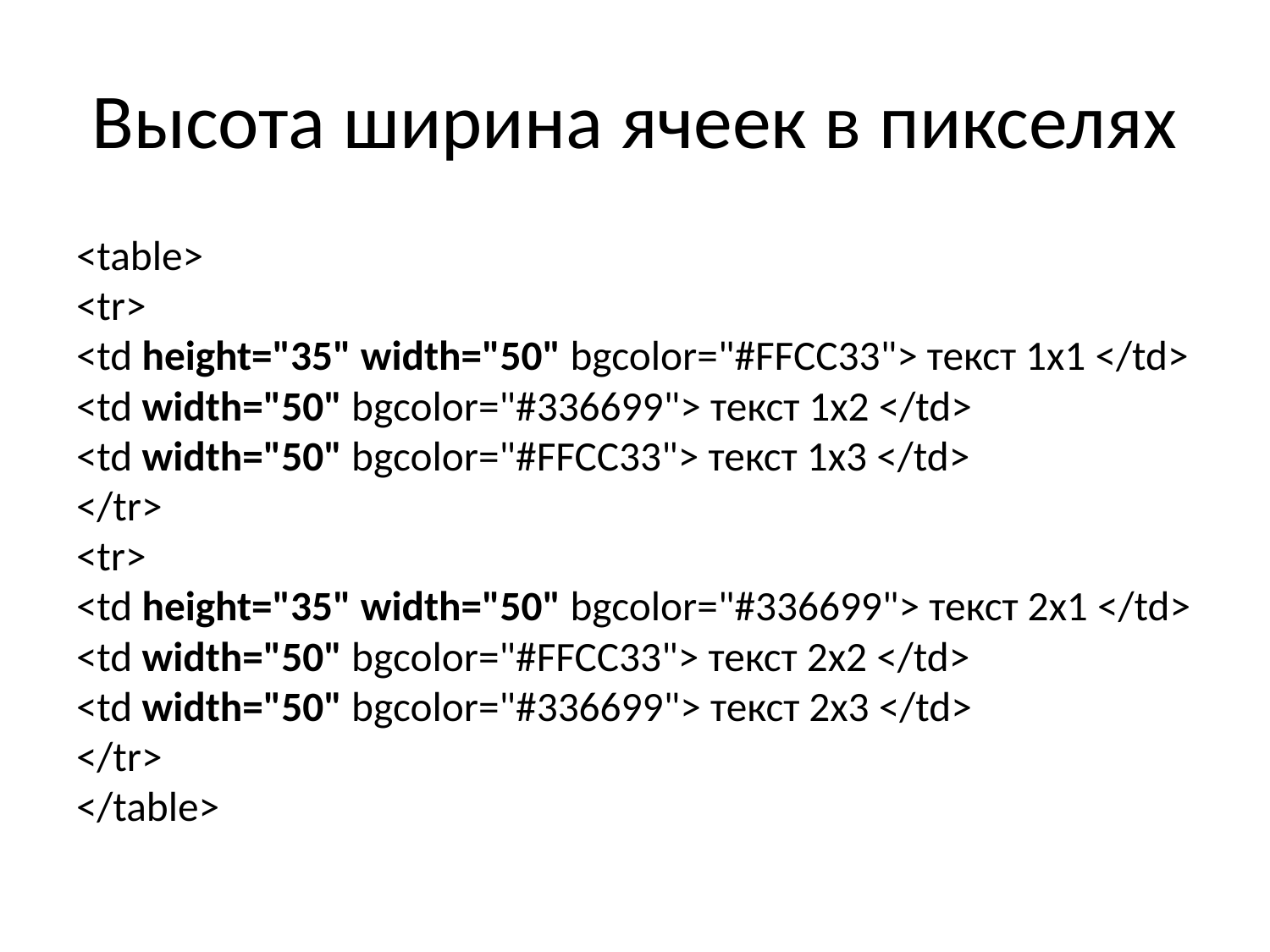

# Высота ширина ячеек в пикселях
<table>
<tr>
<td height="35" width="50" bgcolor="#FFCC33"> текст 1x1 </td>
<td width="50" bgcolor="#336699"> текст 1x2 </td>
<td width="50" bgcolor="#FFCC33"> текст 1x3 </td>
</tr>
<tr>
<td height="35" width="50" bgcolor="#336699"> текст 2x1 </td>
<td width="50" bgcolor="#FFCC33"> текст 2x2 </td>
<td width="50" bgcolor="#336699"> текст 2x3 </td>
</tr>
</table>